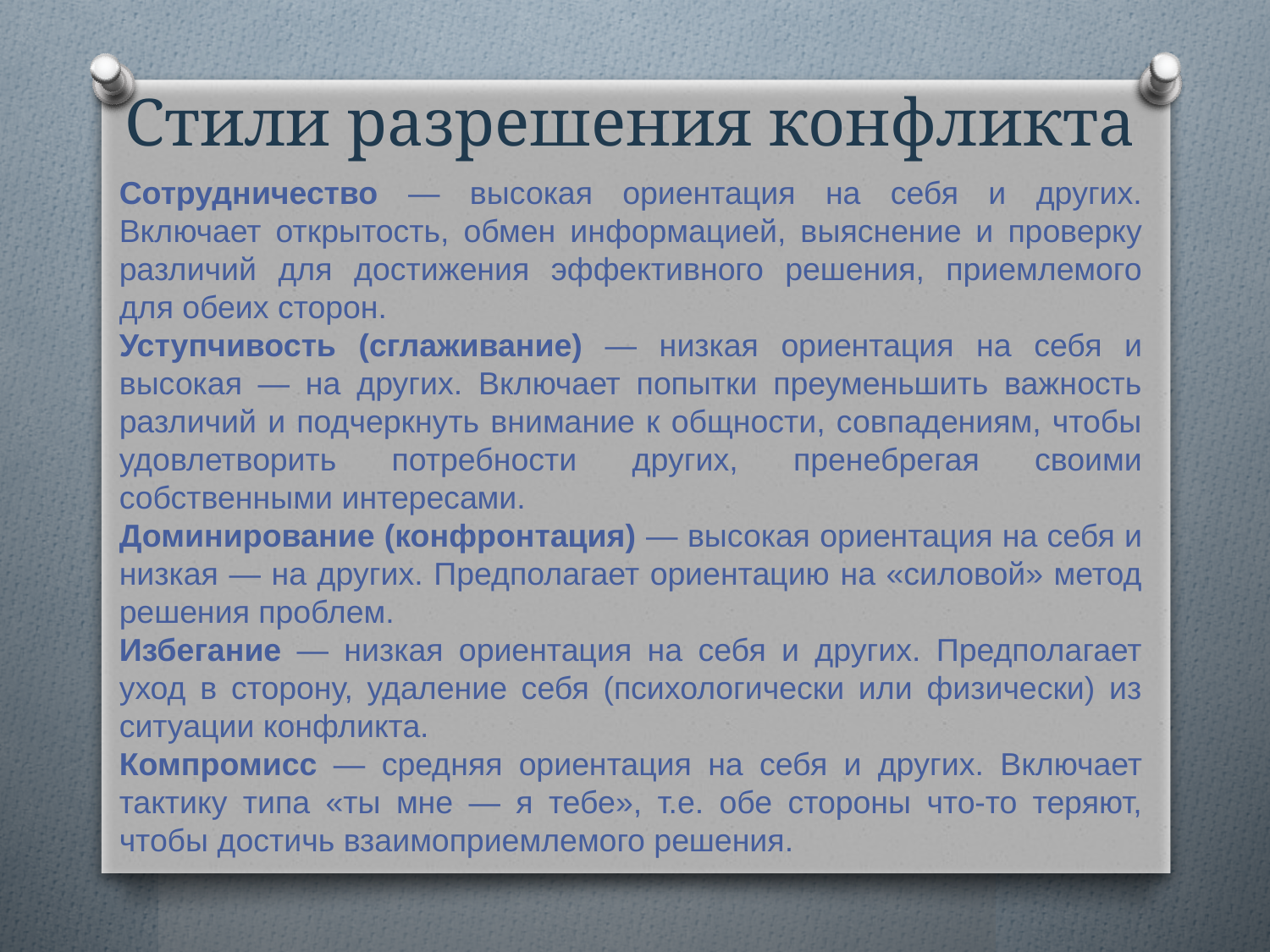

# Стили разрешения конфликта
Сотрудничество — высокая ориентация на себя и других. Включает открытость, обмен информацией, выяснение и проверку различий для достижения эффективного решения, приемлемого для обеих сторон.
Уступчивость (сглаживание) — низкая ориентация на себя и высокая — на других. Включает попытки преуменьшить важность различий и подчеркнуть внимание к общности, совпадениям, чтобы удовлетворить потребности других, пренебрегая своими собственными интересами.
Доминирование (конфронтация) — высокая ориентация на себя и низкая — на других. Предполагает ориентацию на «силовой» метод решения проблем.
Избегание — низкая ориентация на себя и других. Предполагает уход в сторону, удаление себя (психологически или физически) из ситуации конфликта.
Компромисс — средняя ориентация на себя и других. Включает тактику типа «ты мне — я тебе», т.е. обе стороны что-то теряют, чтобы достичь взаимоприемлемого решения.